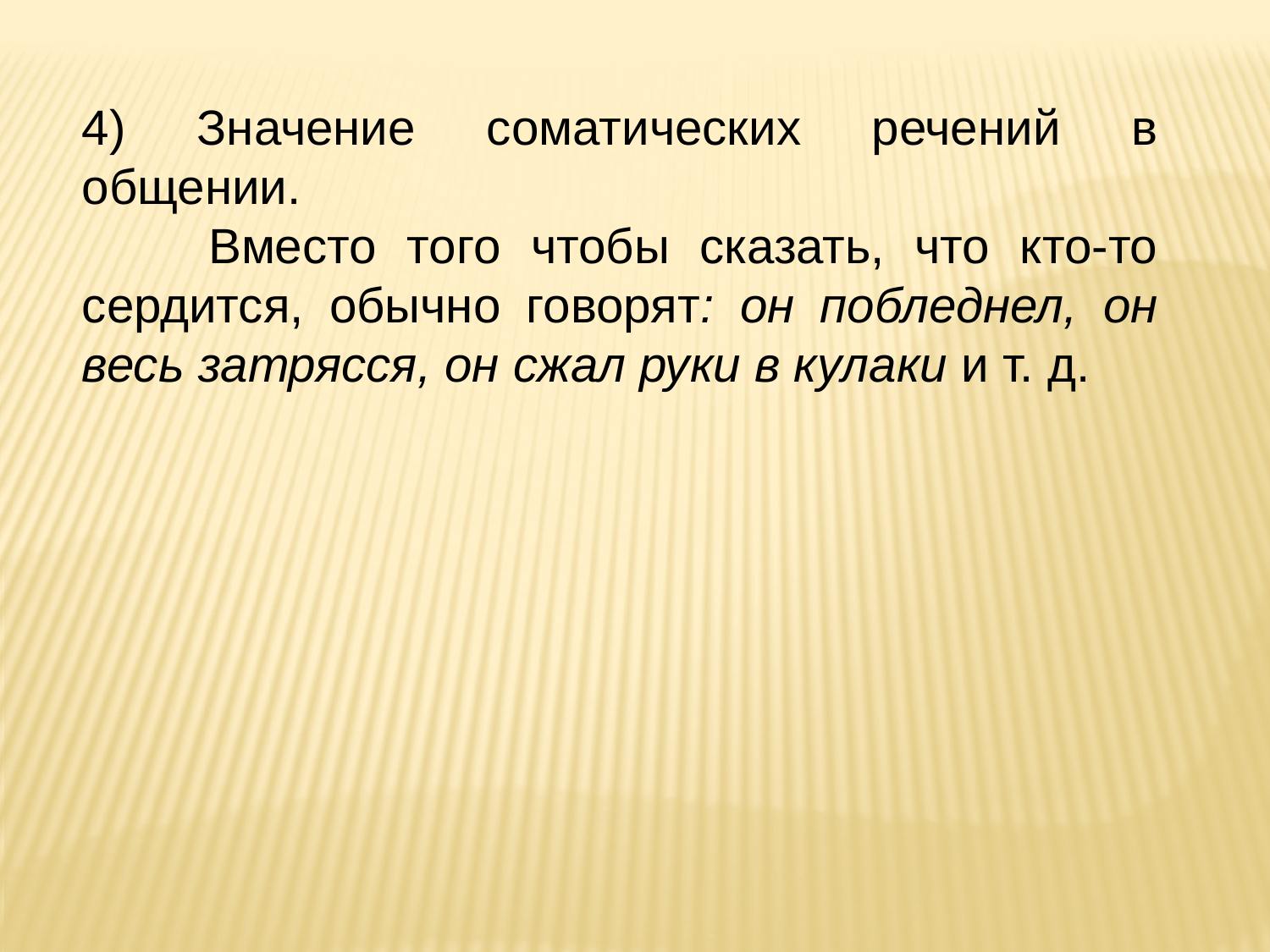

4) Значение соматических речений в общении.
	Вместо того чтобы сказать, что кто-то сердится, обычно говорят: он побледнел, он весь затрясся, он сжал руки в кулаки и т. д.